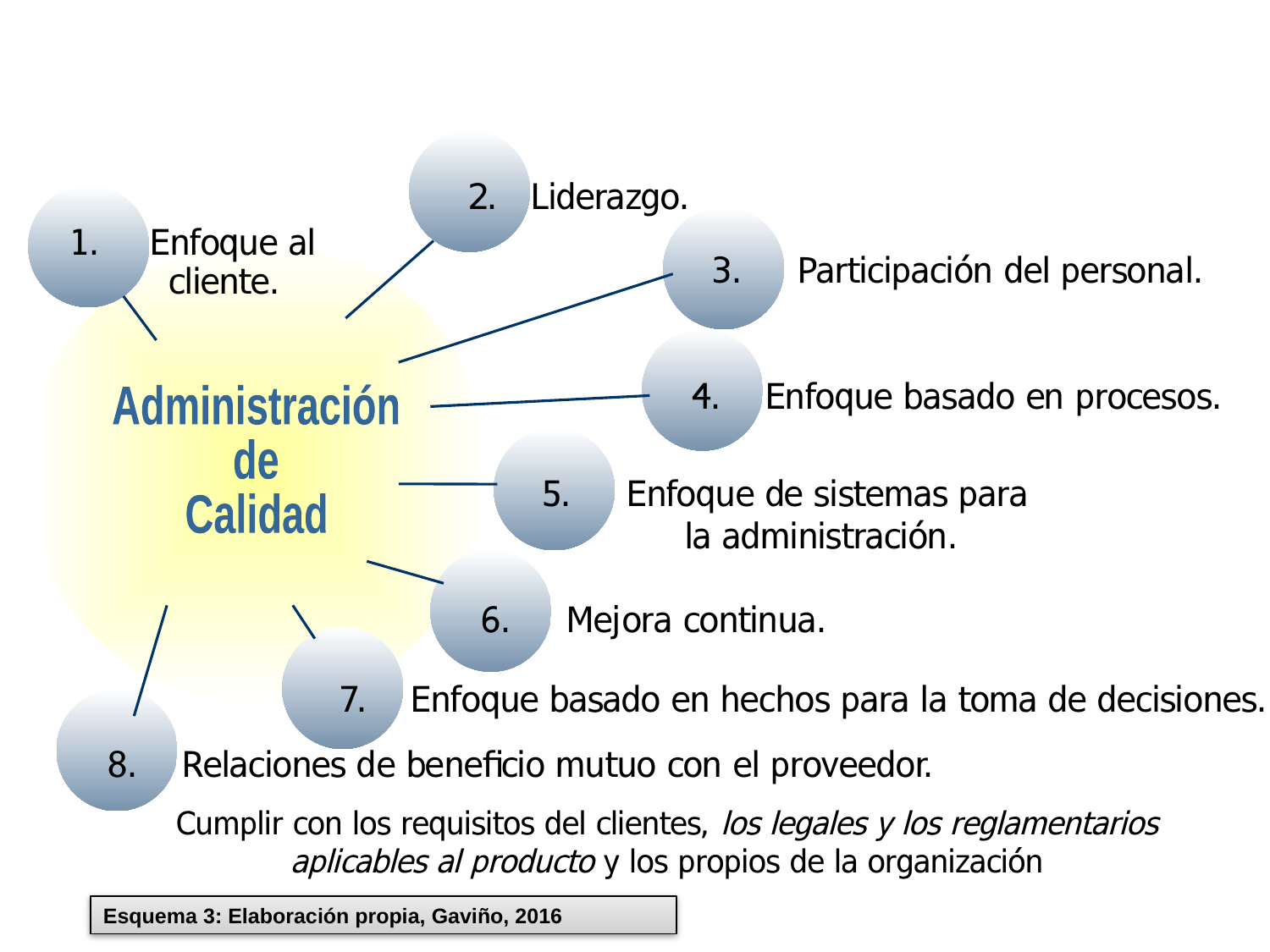

Enfoque basado en procesos

2.   Liderazgo.

   Enfoque al
         cliente.

3.     Participación del personal.

4.    Enfoque basado en procesos.
Administración
de
Calidad

5.     Enfoque de sistemas para
             la administración.

6.     Mejora continua.

7.    Enfoque basado en hechos para la toma de decisiones.

8.    Relaciones de beneficio mutuo con el proveedor.
Cumplir con los requisitos del clientes, los legales y los reglamentarios aplicables al producto y los propios de la organización
Esquema 3: Elaboración propia, Gaviño, 2016